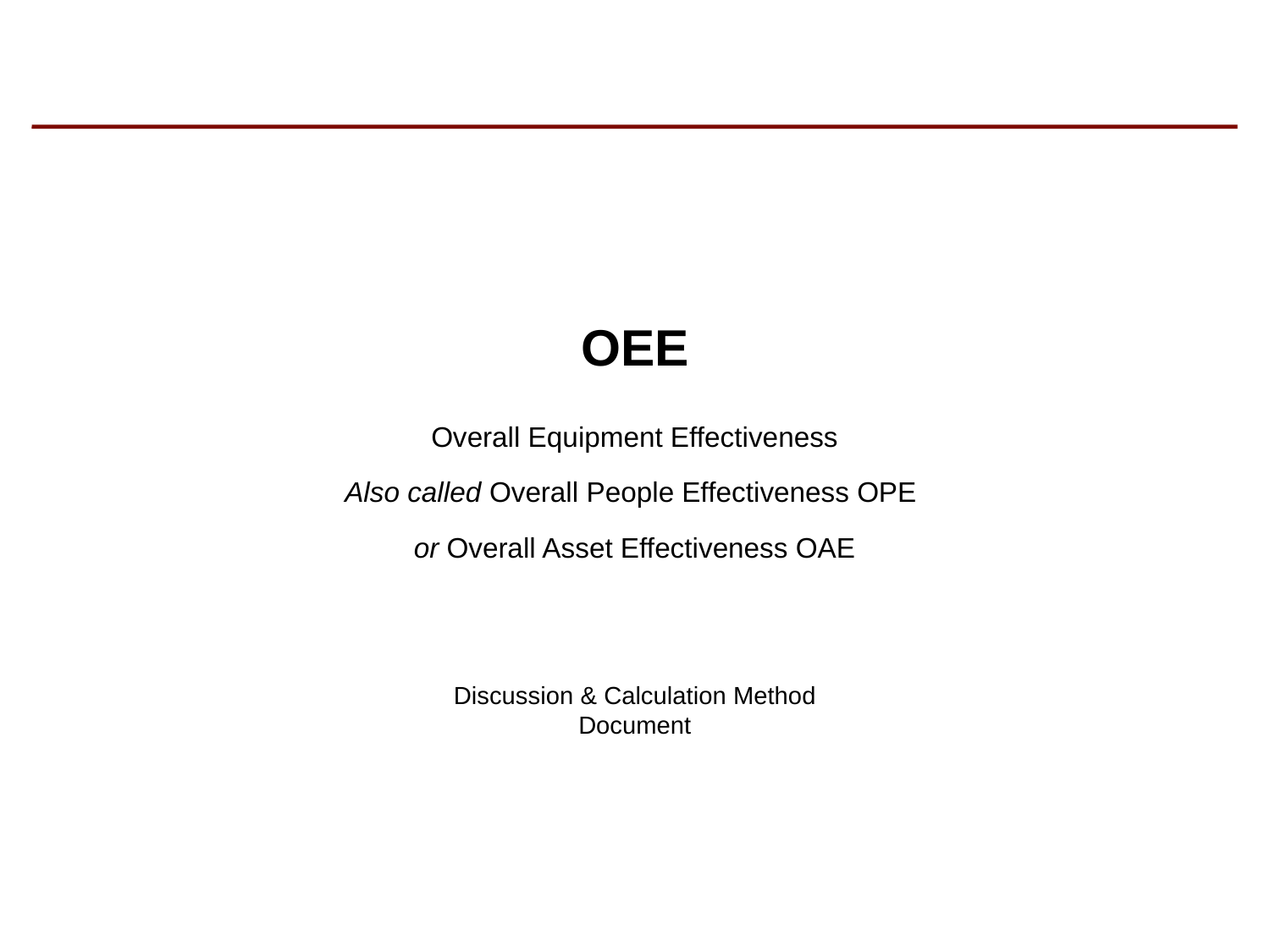

# OEE
Overall Equipment Effectiveness
Also called Overall People Effectiveness OPE
or Overall Asset Effectiveness OAE
Discussion & Calculation Method
Document